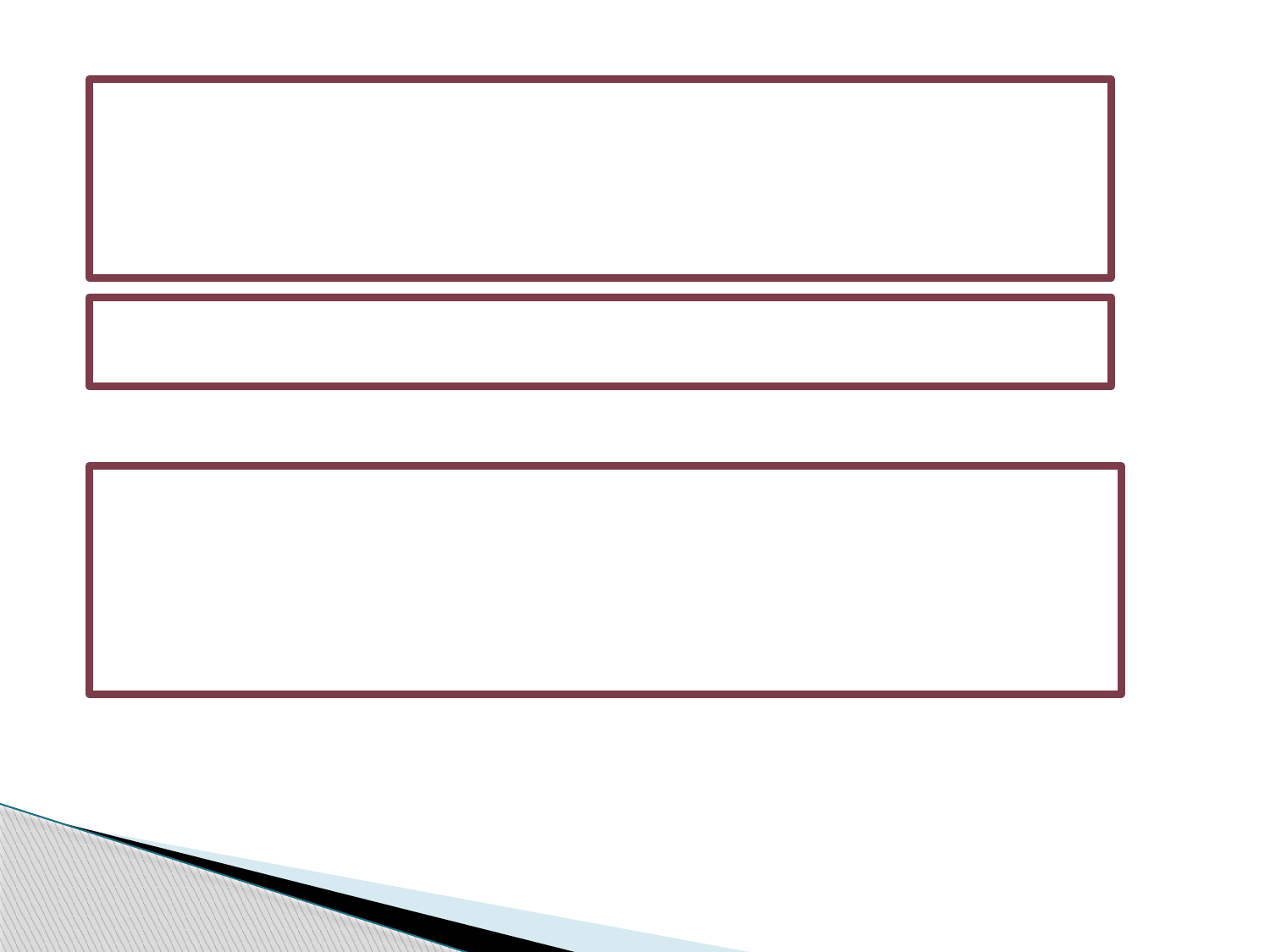

«вместоимени» - «вместо имён»,
местоимениями.

Что такое местоимение?

		Местоимение – это часть речи, которая указывает на предмет, но не называет его.